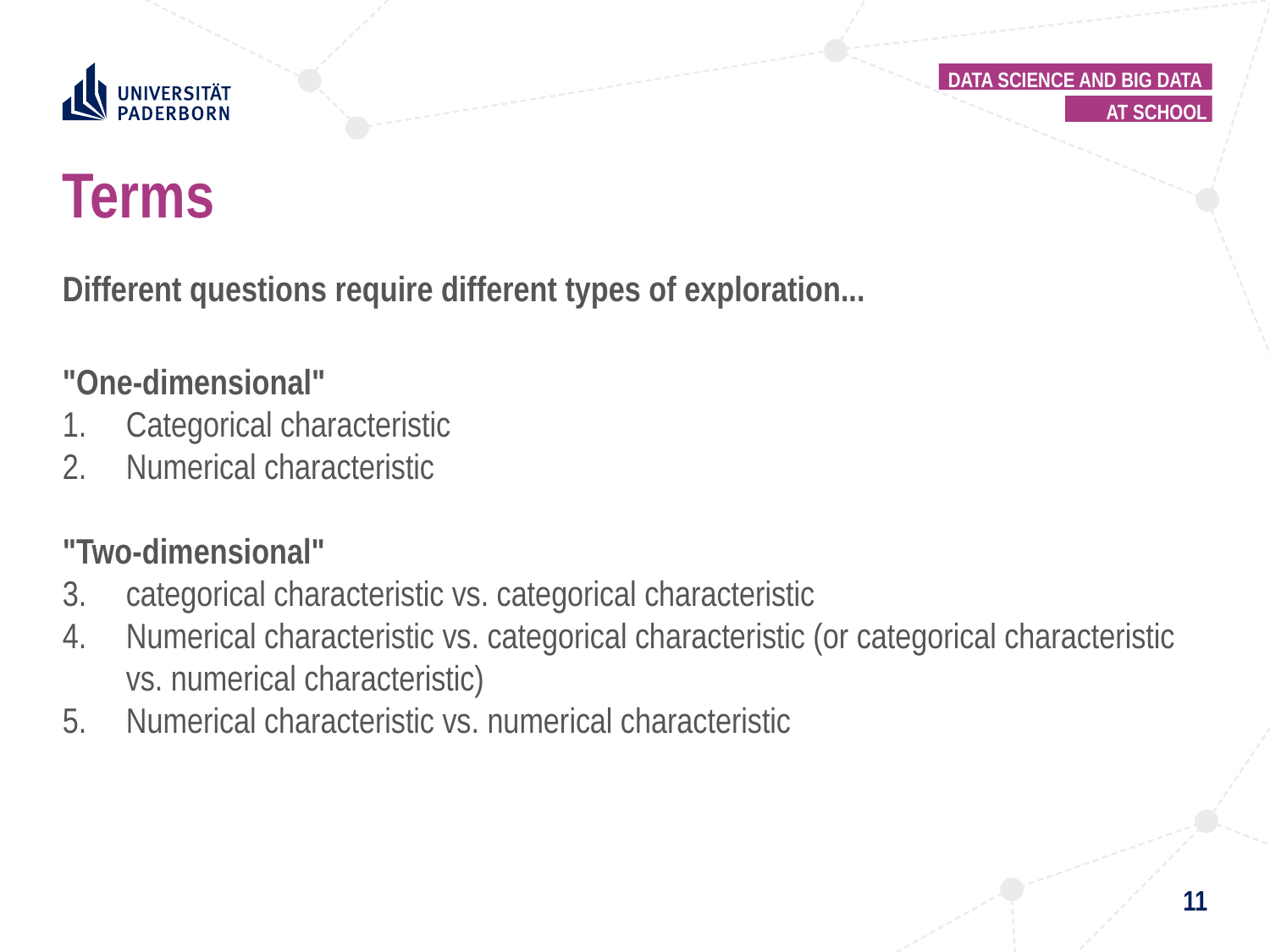

Data science and big data
At school
# Terms
Different questions require different types of exploration...

"One-dimensional"
Categorical characteristic
Numerical characteristic

"Two-dimensional"
categorical characteristic vs. categorical characteristic
Numerical characteristic vs. categorical characteristic (or categorical characteristic vs. numerical characteristic)
Numerical characteristic vs. numerical characteristic

11